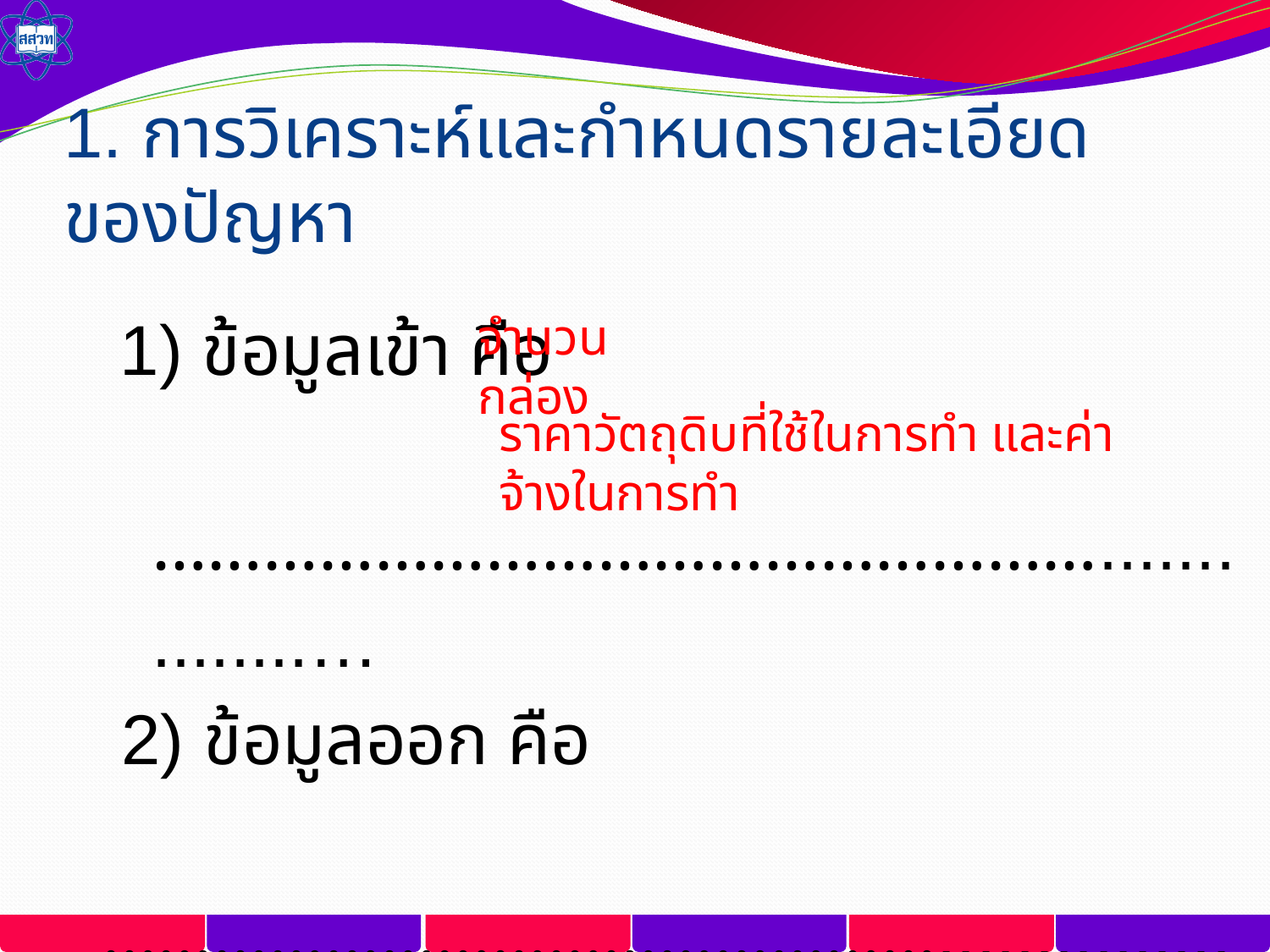

# 1. การวิเคราะห์และกำหนดรายละเอียดของปัญหา
1) ข้อมูลเข้า คือ  ……………………………………………...............…
 2) ข้อมูลออก คือ  ………………………………………..................…
 3) วิธีการตรวจสอบความถูกต้อง
จำนวนกล่อง
ราคาวัตถุดิบที่ใช้ในการทำ และค่าจ้างในการทำ